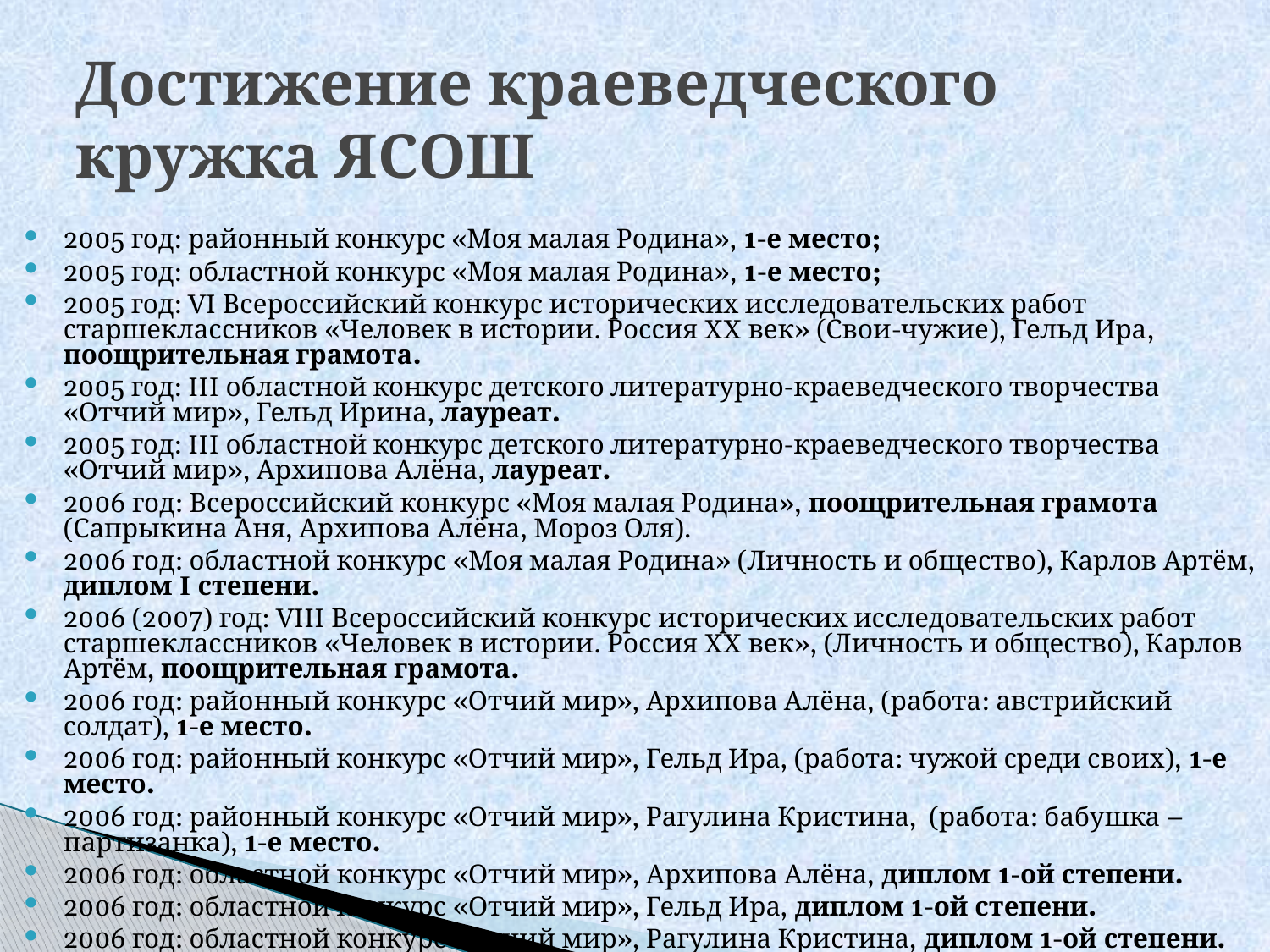

# Достижение краеведческого кружка ЯСОШ
2005 год: районный конкурс «Моя малая Родина», 1-е место;
2005 год: областной конкурс «Моя малая Родина», 1-е место;
2005 год: VI Всероссийский конкурс исторических исследовательских работ старшеклассников «Человек в истории. Россия XX век» (Свои-чужие), Гельд Ира, поощрительная грамота.
2005 год: III областной конкурс детского литературно-краеведческого творчества «Отчий мир», Гельд Ирина, лауреат.
2005 год: III областной конкурс детского литературно-краеведческого творчества «Отчий мир», Архипова Алёна, лауреат.
2006 год: Всероссийский конкурс «Моя малая Родина», поощрительная грамота (Сапрыкина Аня, Архипова Алёна, Мороз Оля).
2006 год: областной конкурс «Моя малая Родина» (Личность и общество), Карлов Артём, диплом I степени.
2006 (2007) год: VIII Всероссийский конкурс исторических исследовательских работ старшеклассников «Человек в истории. Россия XX век», (Личность и общество), Карлов Артём, поощрительная грамота.
2006 год: районный конкурс «Отчий мир», Архипова Алёна, (работа: австрийский солдат), 1-е место.
2006 год: районный конкурс «Отчий мир», Гельд Ира, (работа: чужой среди своих), 1-е место.
2006 год: районный конкурс «Отчий мир», Рагулина Кристина,  (работа: бабушка – партизанка), 1-е место.
2006 год: областной конкурс «Отчий мир», Архипова Алёна, диплом 1-ой степени.
2006 год: областной конкурс «Отчий мир», Гельд Ира, диплом 1-ой степени.
2006 год: областной конкурс «Отчий мир», Рагулина Кристина, диплом 1-ой степени.